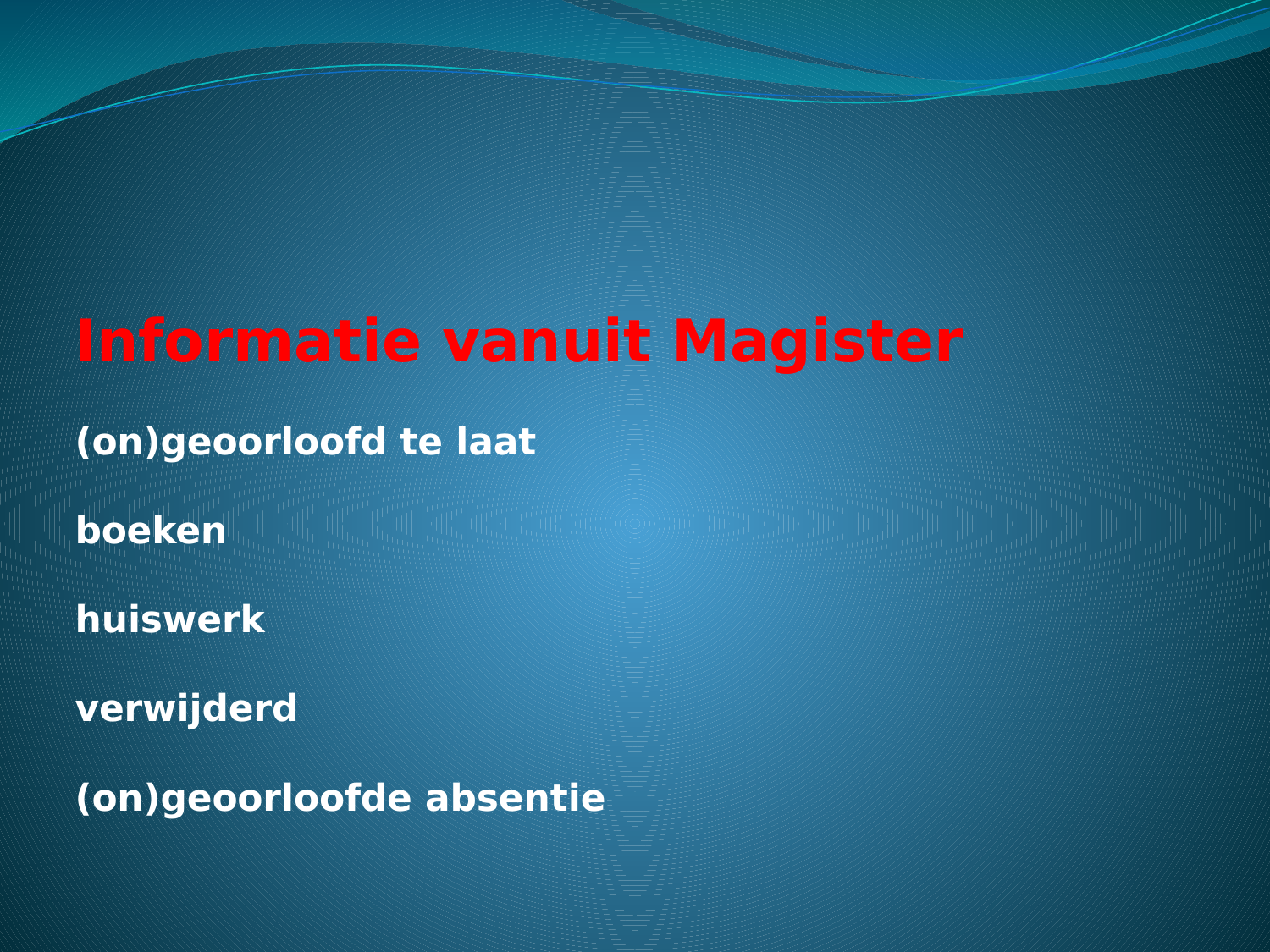

# Informatie vanuit Magister (on)geoorloofd te laat boeken huiswerk verwijderd (on)geoorloofde absentie